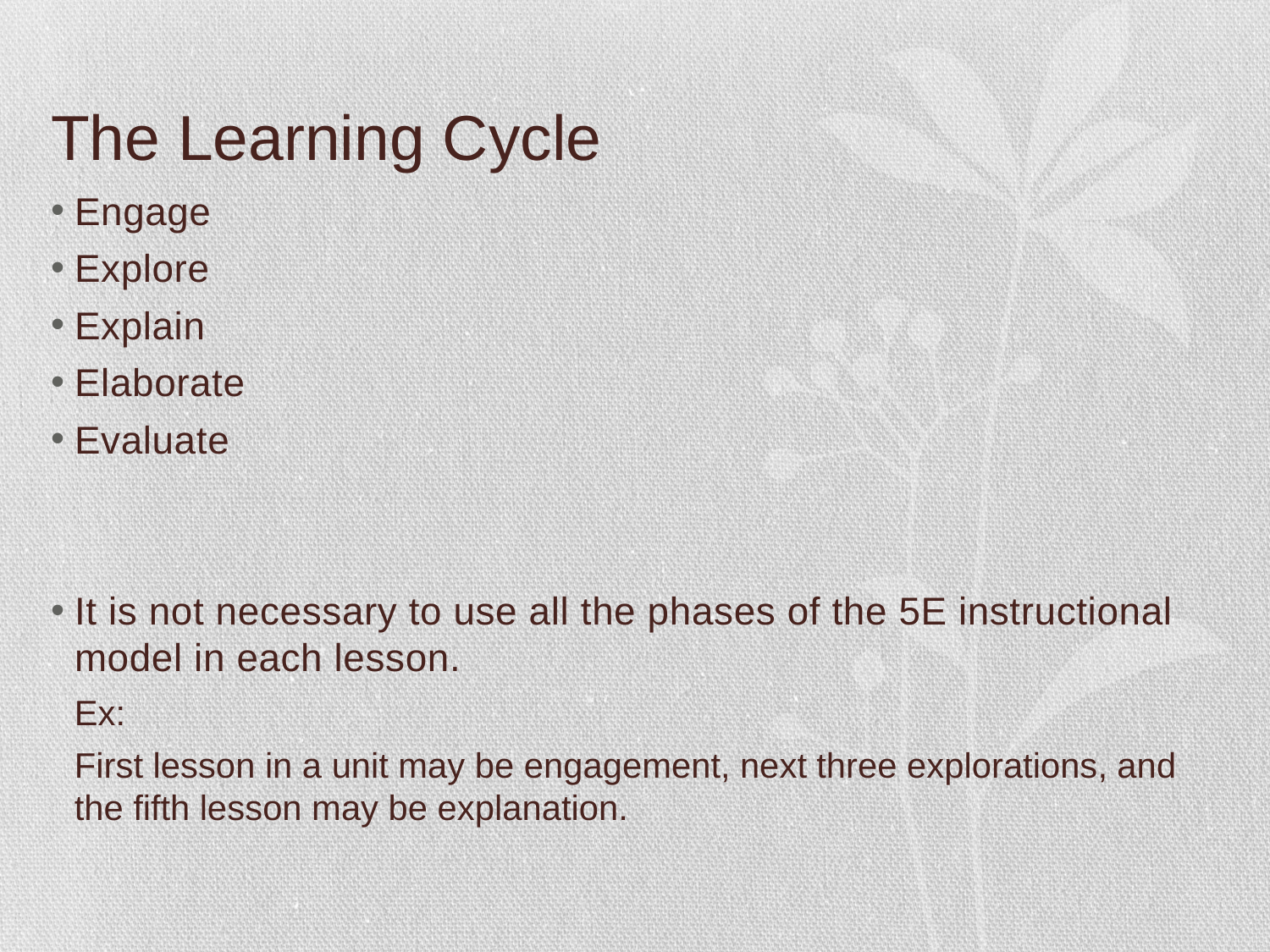

# The Learning Cycle
Engage
Explore
Explain
Elaborate
Evaluate

It is not necessary to use all the phases of the 5E instructional model in each lesson.
Ex:
First lesson in a unit may be engagement, next three explorations, and the fifth lesson may be explanation.